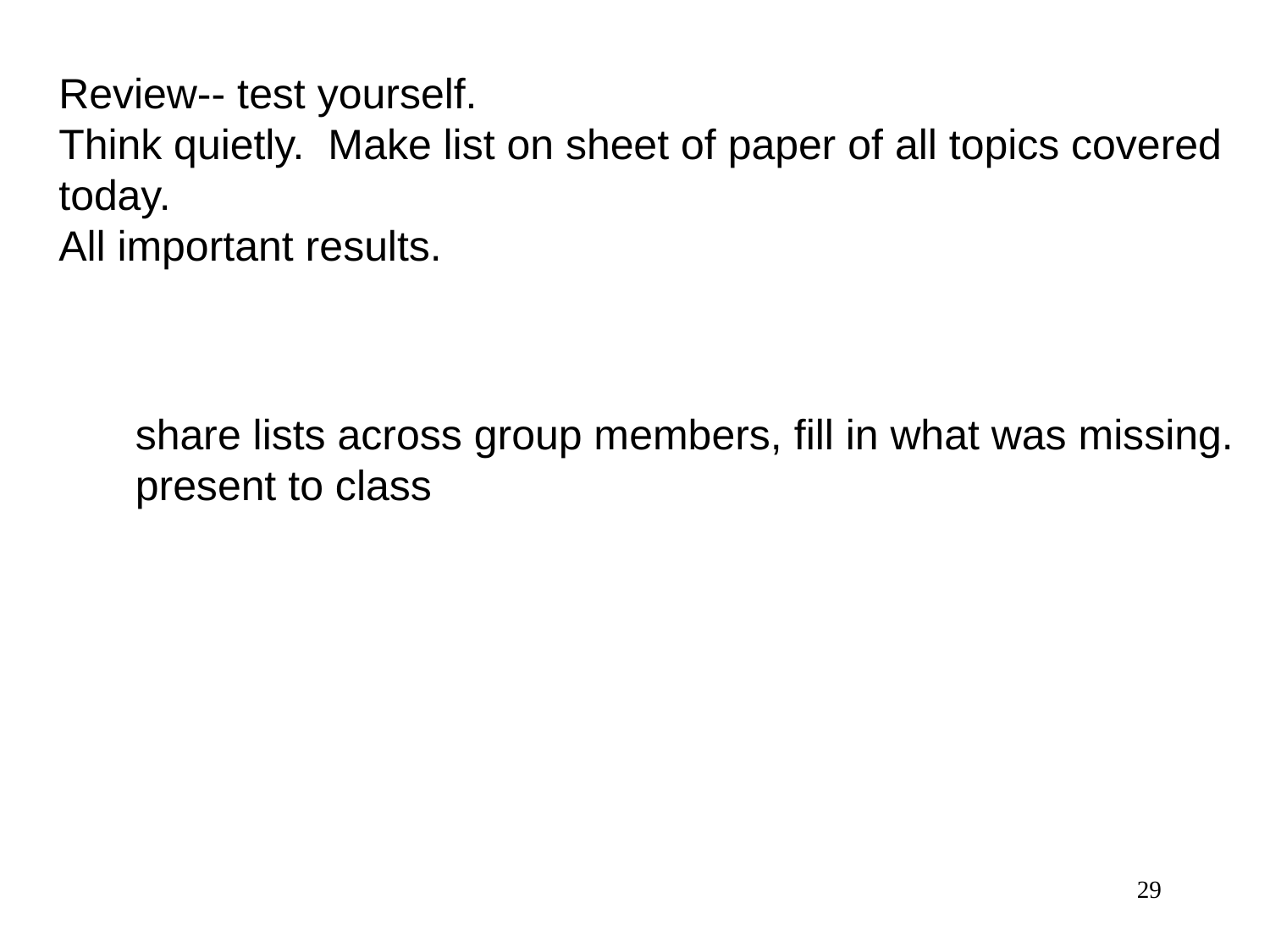

Review-- test yourself.
Think quietly.  Make list on sheet of paper of all topics covered today.
All important results.

share lists across group members, fill in what was missing.
present to class
29